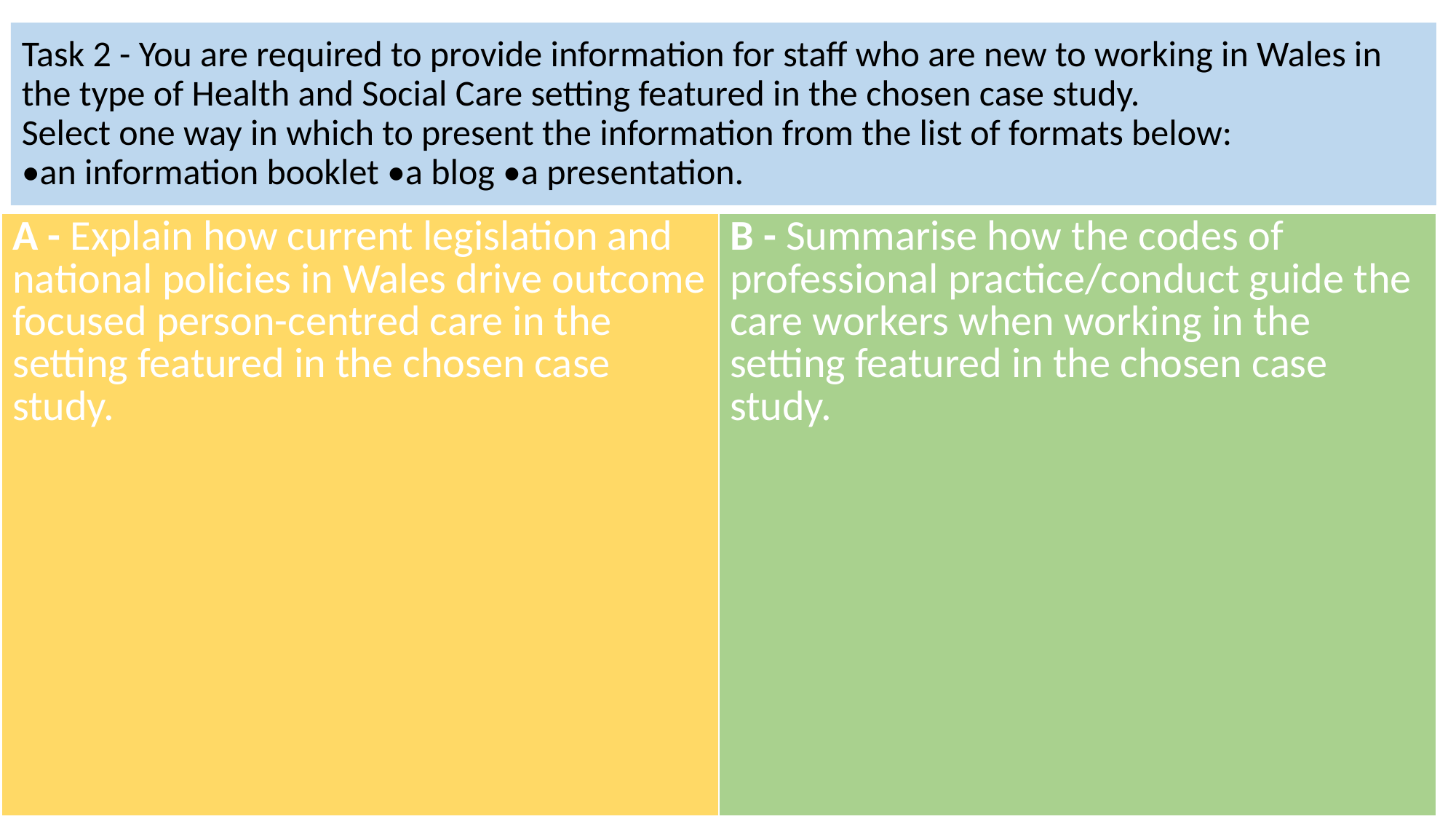

# Task 2 - You are required to provide information for staff who are new to working in Wales in the type of Health and Social Care setting featured in the chosen case study. Select one way in which to present the information from the list of formats below: •an information booklet •a blog •a presentation.
| A - Explain how current legislation and national policies in Wales drive outcome focused person-centred care in the setting featured in the chosen case study. | B - Summarise how the codes of professional practice/conduct guide the care workers when working in the setting featured in the chosen case study. |
| --- | --- |